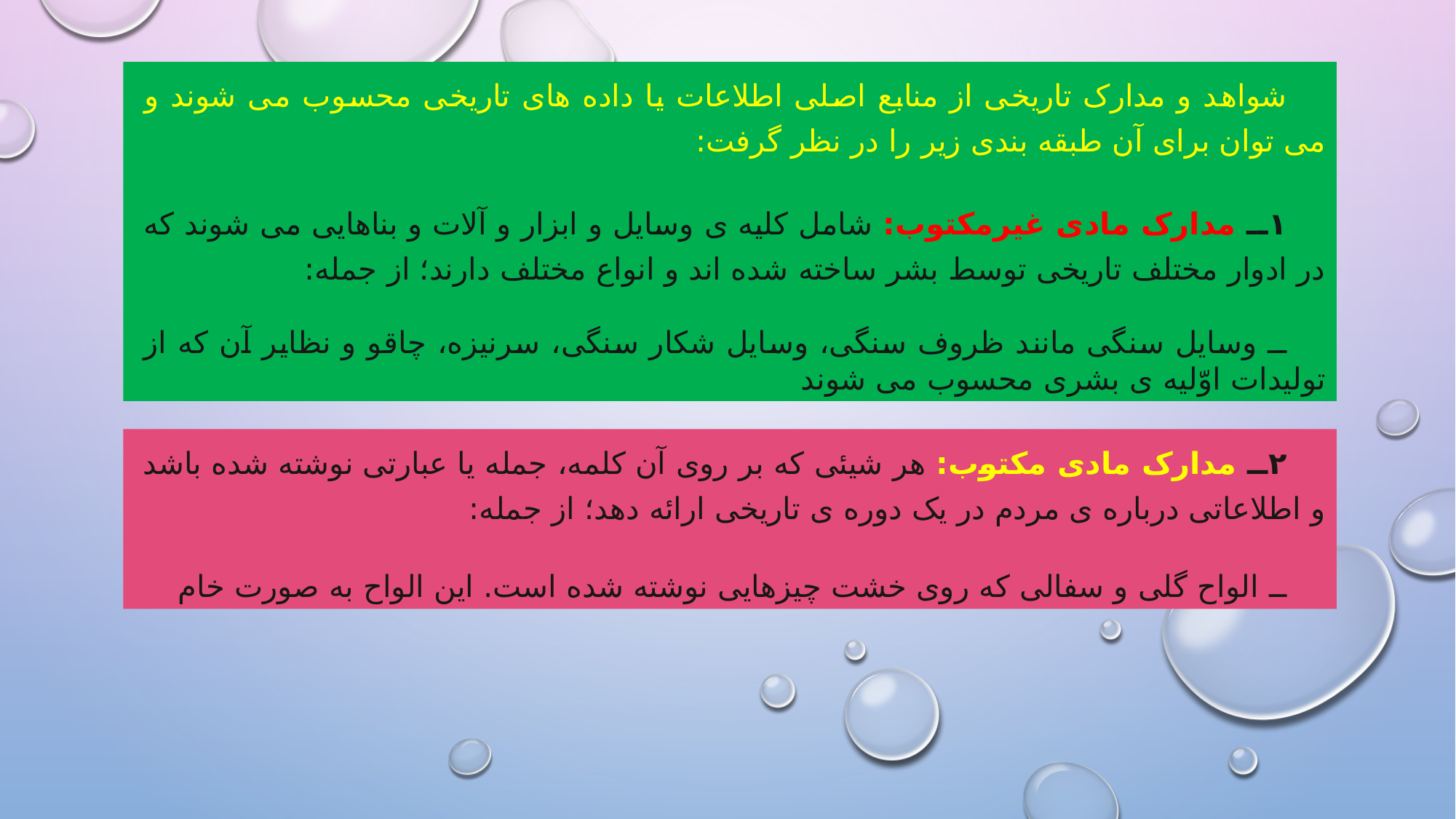

شواهد و مدارک تاريخی از منابع اصلی اطلاعات يا داده های تاريخی محسوب می شوند و می توان برای آن طبقه بندی زير را در نظر گرفت:

١ــ مدارک مادی غيرمکتوب: شامل کليه ی وسايل و ابزار و آلات و بناهايی می شوند که در ادوار مختلف تاريخی توسط بشر ساخته شده اند و انواع مختلف دارند؛ از جمله:

ــ وسايل سنگی مانند ظروف سنگی، وسايل شکار سنگی، سرنيزه، چاقو و نظاير آن که از توليدات اوّليه ی بشری محسوب می شوند
٢ــ مدارک مادی مکتوب: هر شيئی که بر روی آن کلمه، جمله يا عبارتی نوشته شده باشد و اطلاعاتی درباره ی مردم در يک دوره ی تاريخی ارائه دهد؛ از جمله:

ــ الواح گلی و سفالی که روی خشت چيزهايی نوشته شده است. اين الواح به صورت خام